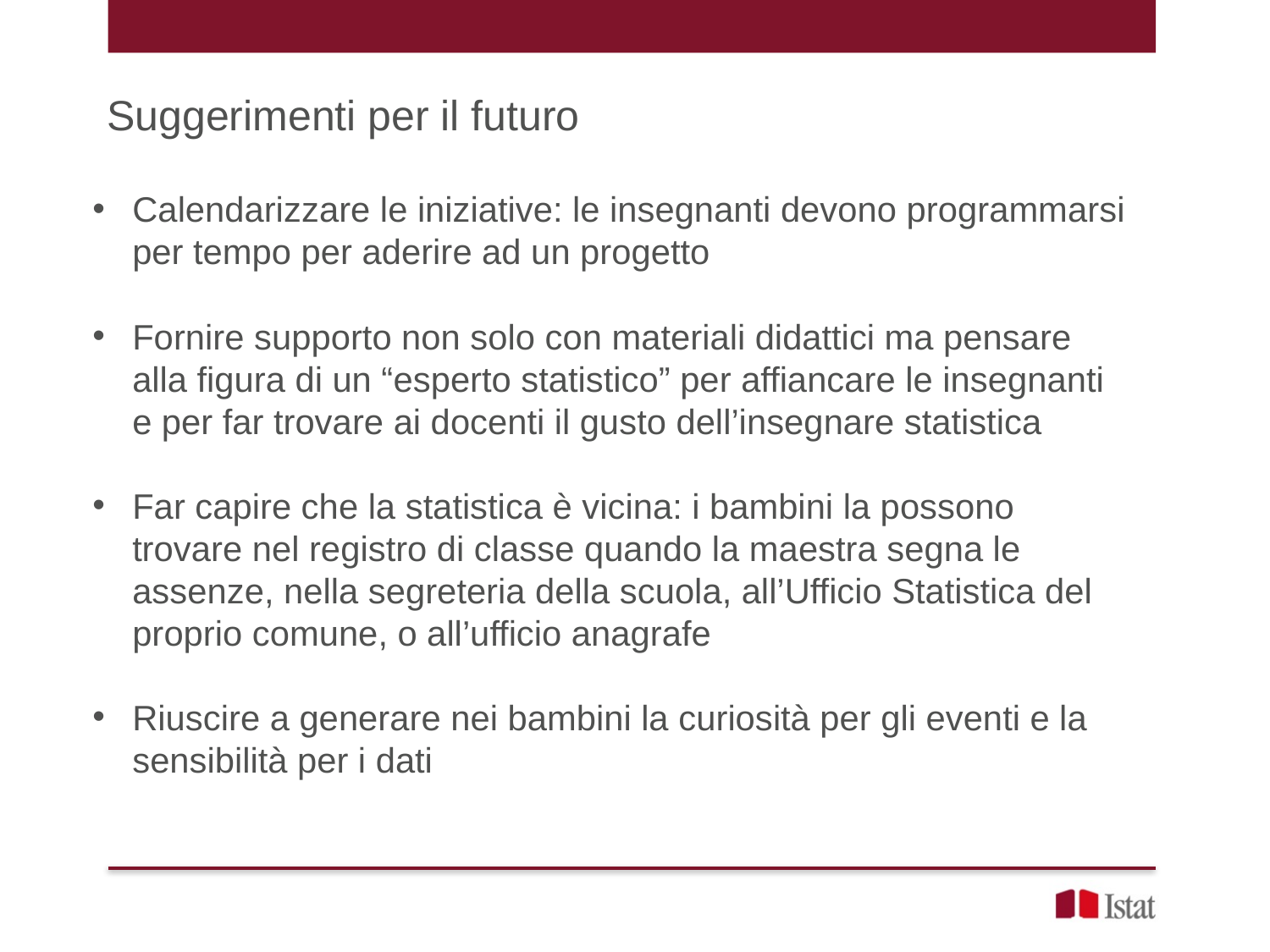

Suggerimenti per il futuro
Calendarizzare le iniziative: le insegnanti devono programmarsi per tempo per aderire ad un progetto

Fornire supporto non solo con materiali didattici ma pensare alla figura di un “esperto statistico” per affiancare le insegnanti e per far trovare ai docenti il gusto dell’insegnare statistica

Far capire che la statistica è vicina: i bambini la possono trovare nel registro di classe quando la maestra segna le assenze, nella segreteria della scuola, all’Ufficio Statistica del proprio comune, o all’ufficio anagrafe

Riuscire a generare nei bambini la curiosità per gli eventi e la sensibilità per i dati